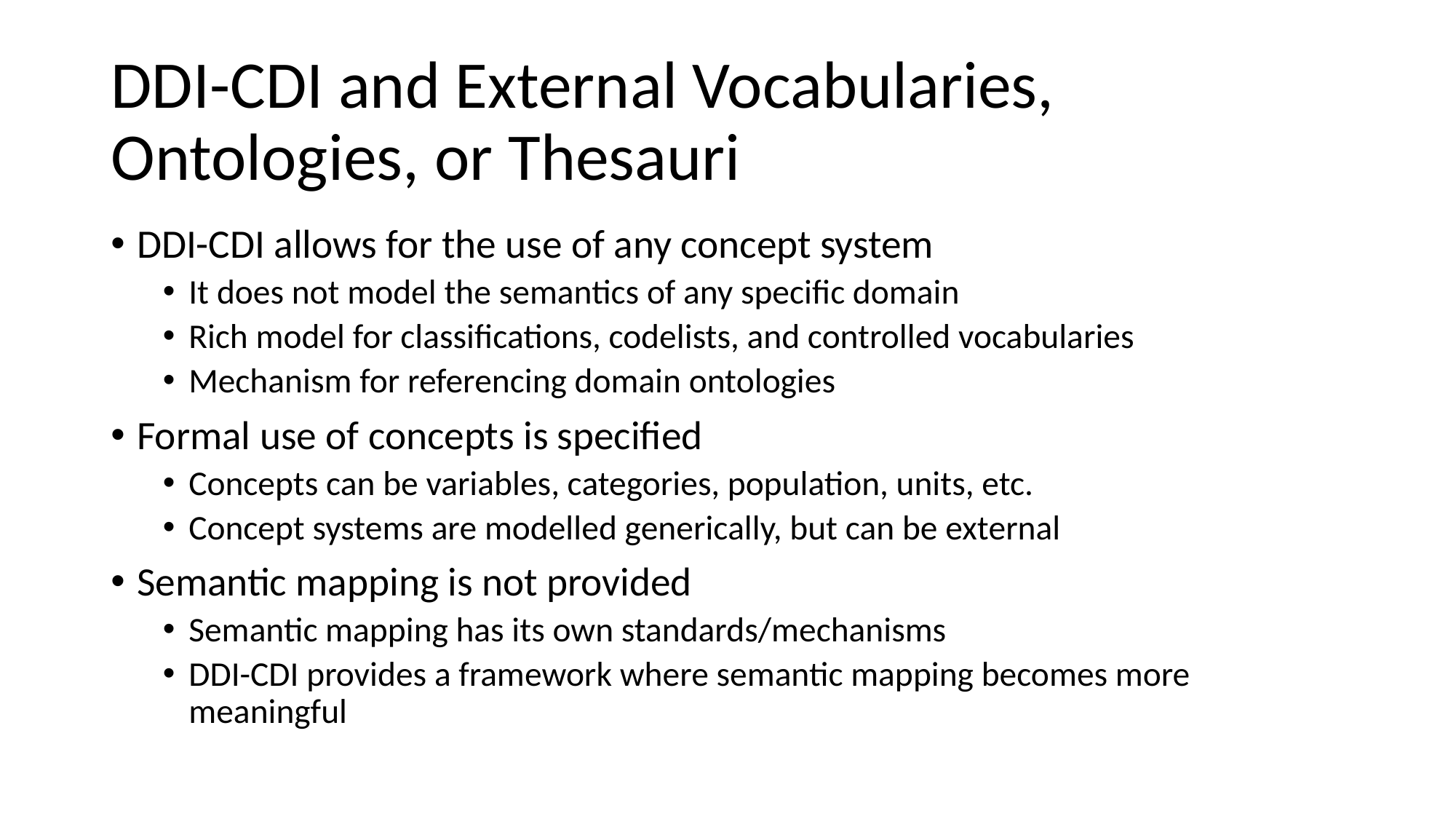

# DDI-CDI and External Vocabularies, Ontologies, or Thesauri
DDI-CDI allows for the use of any concept system
It does not model the semantics of any specific domain
Rich model for classifications, codelists, and controlled vocabularies
Mechanism for referencing domain ontologies
Formal use of concepts is specified
Concepts can be variables, categories, population, units, etc.
Concept systems are modelled generically, but can be external
Semantic mapping is not provided
Semantic mapping has its own standards/mechanisms
DDI-CDI provides a framework where semantic mapping becomes more meaningful